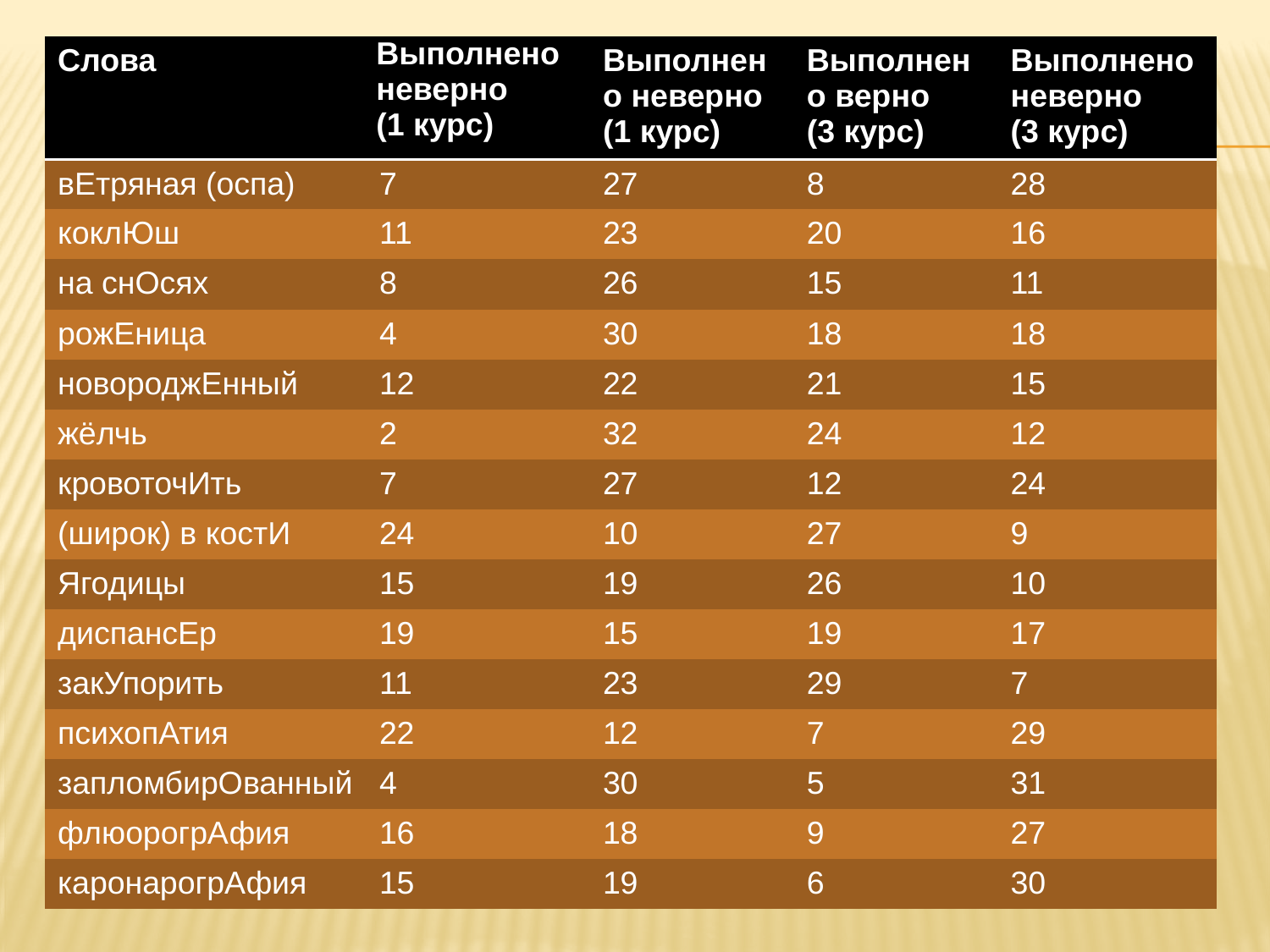

| Слова | Выполнено неверно (1 курс) | Выполнено неверно (1 курс) | Выполнено верно (3 курс) | Выполнено неверно (3 курс) |
| --- | --- | --- | --- | --- |
| вЕтряная (оспа) | 7 | 27 | 8 | 28 |
| коклЮш | 11 | 23 | 20 | 16 |
| на снОсях | 8 | 26 | 15 | 11 |
| рожЕница | 4 | 30 | 18 | 18 |
| новороджЕнный | 12 | 22 | 21 | 15 |
| жёлчь | 2 | 32 | 24 | 12 |
| кровоточИть | 7 | 27 | 12 | 24 |
| (широк) в костИ | 24 | 10 | 27 | 9 |
| Ягодицы | 15 | 19 | 26 | 10 |
| диспансЕр | 19 | 15 | 19 | 17 |
| закУпорить | 11 | 23 | 29 | 7 |
| психопАтия | 22 | 12 | 7 | 29 |
| запломбирОванный | 4 | 30 | 5 | 31 |
| флюорогрАфия | 16 | 18 | 9 | 27 |
| каронарогрАфия | 15 | 19 | 6 | 30 |